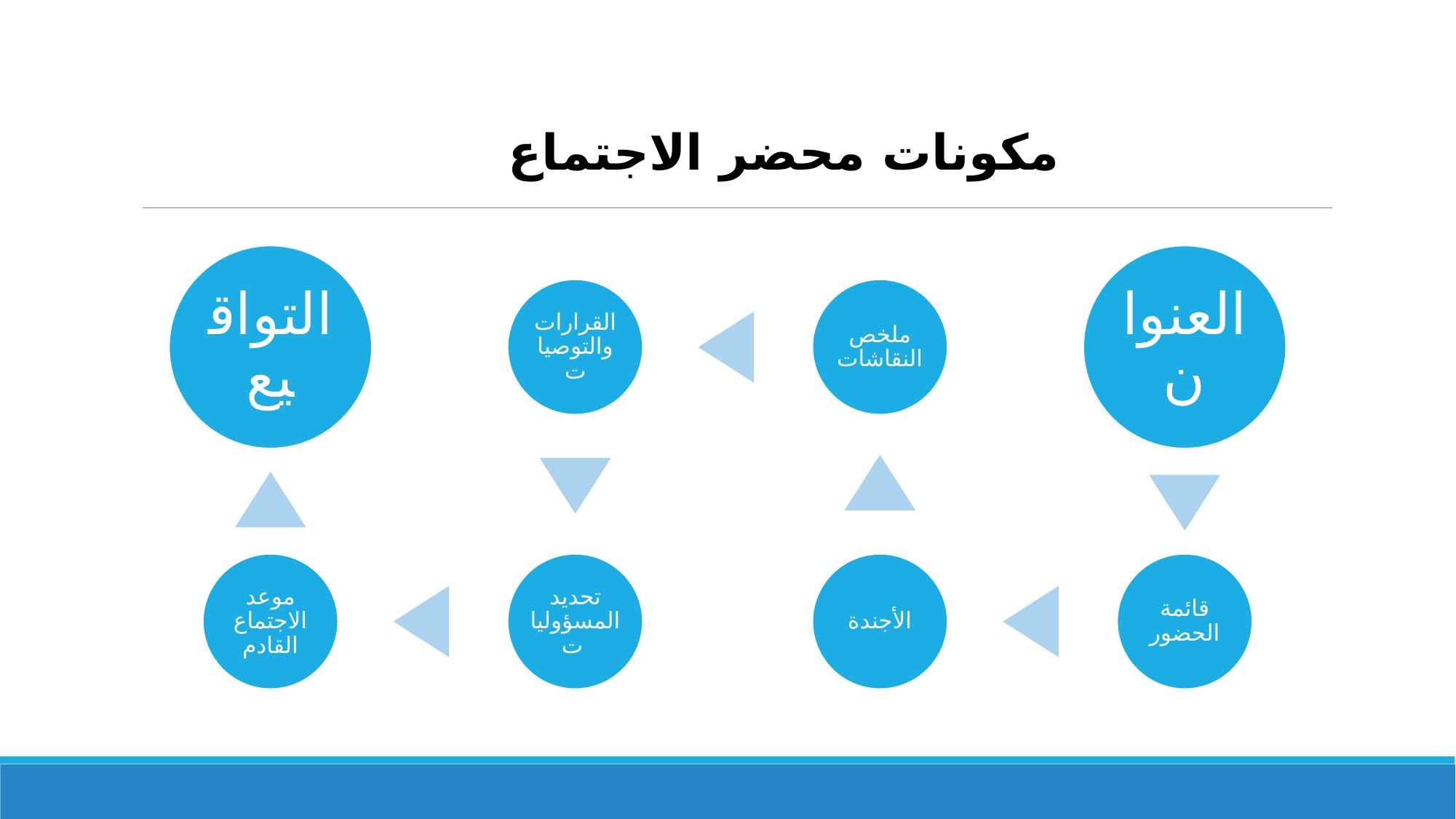

# مكونات محضر الاجتماع
العنوان
قائمة الحضور
الأجندة
ملخص النقاشات
القرارات والتوصيات
تحديد المسؤوليات
موعد الاجتماع القادم
التواقيع